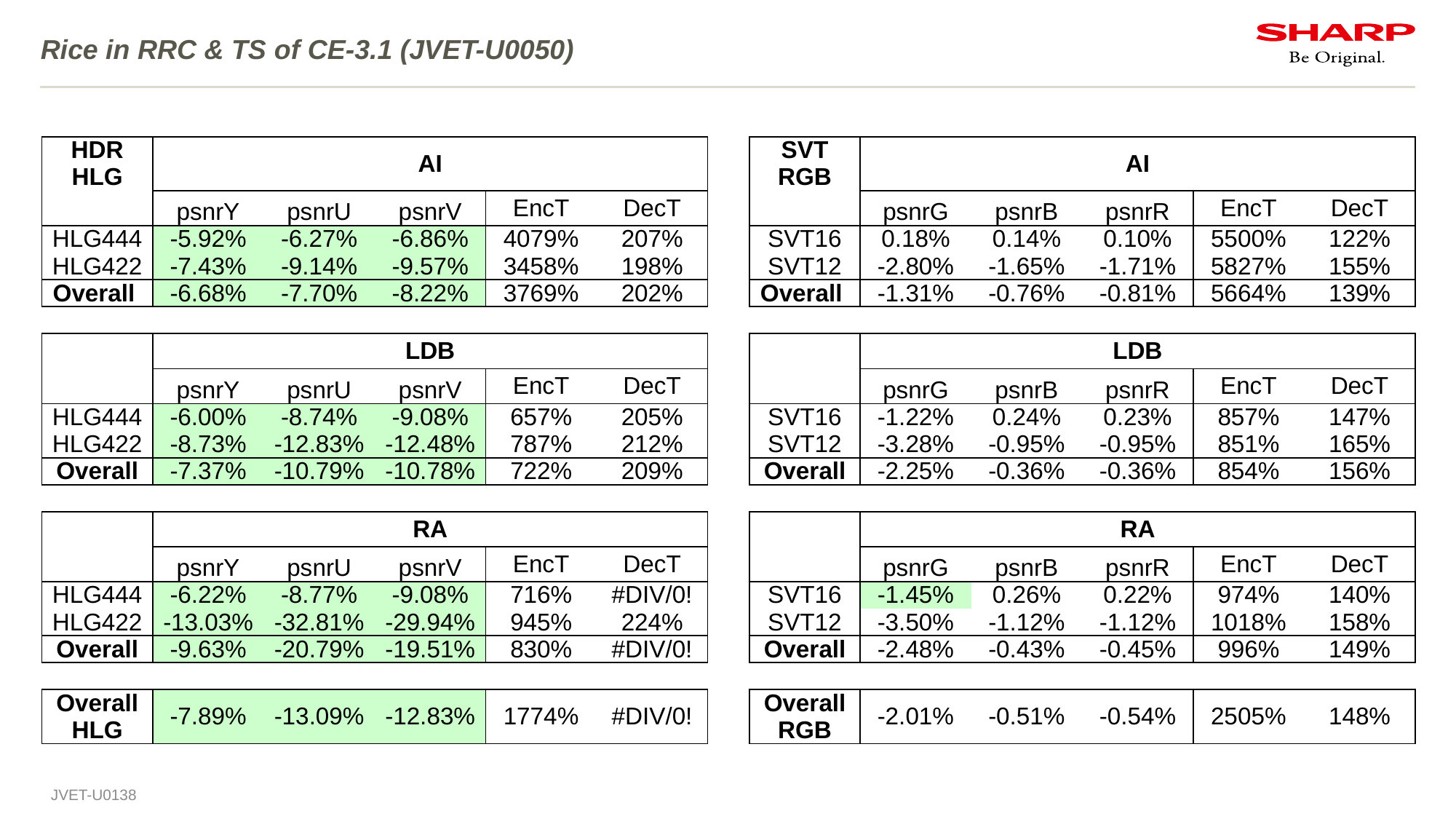

# Rice in RRC & TS of CE-3.1 (JVET-U0050)
| HDR HLG |  |  | AI |  |  |  | SVT RGB |  |  | AI |  |  |
| --- | --- | --- | --- | --- | --- | --- | --- | --- | --- | --- | --- | --- |
|  | psnrY | psnrU | psnrV | EncT | DecT |  |  | psnrG | psnrB | psnrR | EncT | DecT |
| HLG444 | -5.92% | -6.27% | -6.86% | 4079% | 207% |  | SVT16 | 0.18% | 0.14% | 0.10% | 5500% | 122% |
| HLG422 | -7.43% | -9.14% | -9.57% | 3458% | 198% |  | SVT12 | -2.80% | -1.65% | -1.71% | 5827% | 155% |
| Overall | -6.68% | -7.70% | -8.22% | 3769% | 202% |  | Overall | -1.31% | -0.76% | -0.81% | 5664% | 139% |
|  |  |  |  |  |  |  |  |  |  |  |  |  |
|  |  |  | LDB |  |  |  |  |  |  | LDB |  |  |
|  | psnrY | psnrU | psnrV | EncT | DecT |  |  | psnrG | psnrB | psnrR | EncT | DecT |
| HLG444 | -6.00% | -8.74% | -9.08% | 657% | 205% |  | SVT16 | -1.22% | 0.24% | 0.23% | 857% | 147% |
| HLG422 | -8.73% | -12.83% | -12.48% | 787% | 212% |  | SVT12 | -3.28% | -0.95% | -0.95% | 851% | 165% |
| Overall | -7.37% | -10.79% | -10.78% | 722% | 209% |  | Overall | -2.25% | -0.36% | -0.36% | 854% | 156% |
|  |  |  |  |  |  |  |  |  |  |  |  |  |
|  |  |  | RA |  |  |  |  |  |  | RA |  |  |
|  | psnrY | psnrU | psnrV | EncT | DecT |  |  | psnrG | psnrB | psnrR | EncT | DecT |
| HLG444 | -6.22% | -8.77% | -9.08% | 716% | #DIV/0! |  | SVT16 | -1.45% | 0.26% | 0.22% | 974% | 140% |
| HLG422 | -13.03% | -32.81% | -29.94% | 945% | 224% |  | SVT12 | -3.50% | -1.12% | -1.12% | 1018% | 158% |
| Overall | -9.63% | -20.79% | -19.51% | 830% | #DIV/0! |  | Overall | -2.48% | -0.43% | -0.45% | 996% | 149% |
|  |  |  |  |  |  |  |  |  |  |  |  |  |
| Overall HLG | -7.89% | -13.09% | -12.83% | 1774% | #DIV/0! |  | Overall RGB | -2.01% | -0.51% | -0.54% | 2505% | 148% |
JVET-U0138